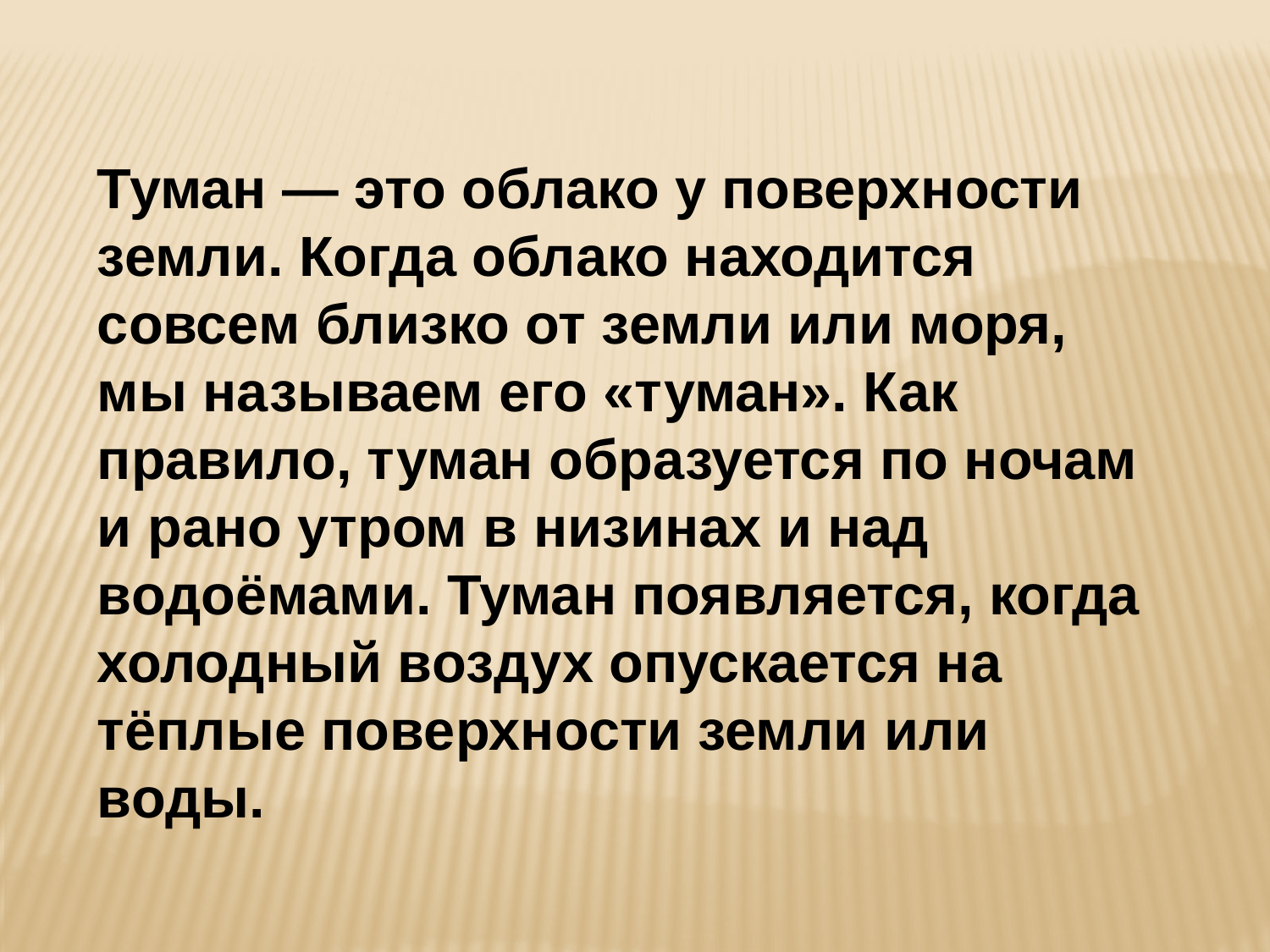

Туман — это облако у поверхности земли. Когда облако находится совсем близко от земли или моря, мы называем его «туман». Как правило, туман образуется по ночам и рано утром в низинах и над водоёмами. Туман появляется, когда холодный воздух опускается на тёплые поверхности земли или воды.